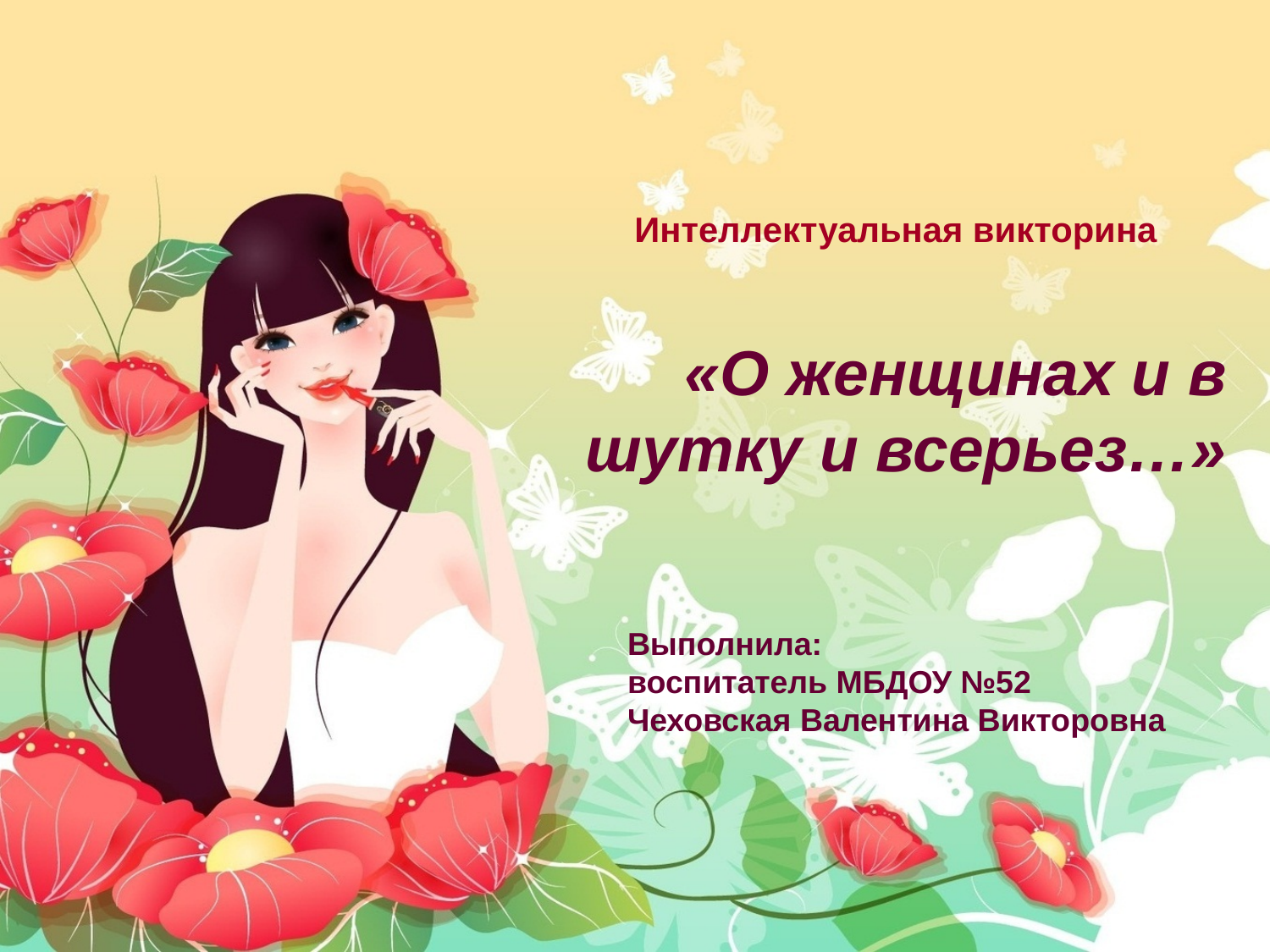

Интеллектуальная викторина
«О женщинах и в шутку и всерьез…»
Выполнила:
воспитатель МБДОУ №52
Чеховская Валентина Викторовна